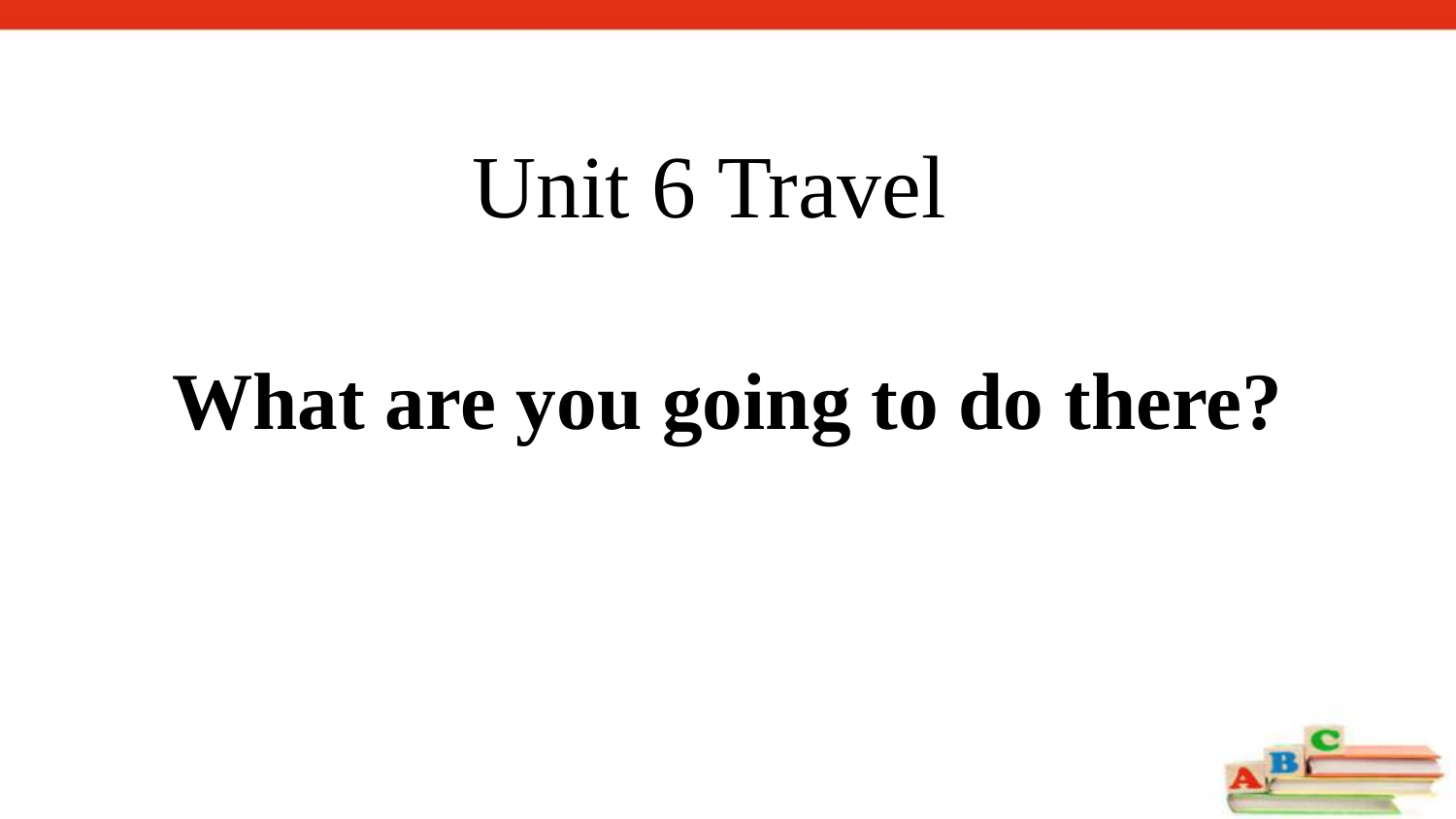

# Unit 6 Travel
What are you going to do there?